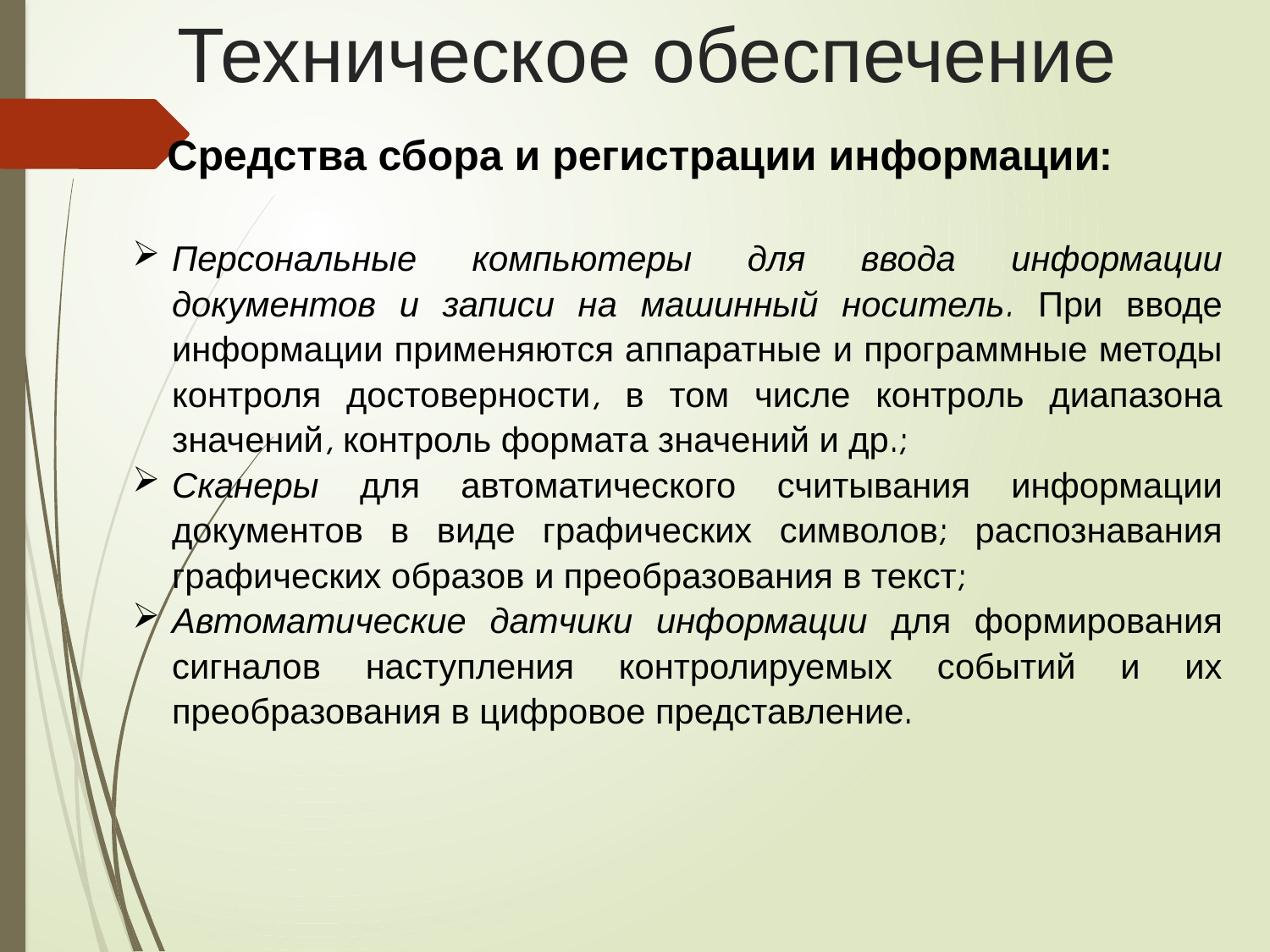

# Техническое обеспечение
Средства сбора и регистрации информации:

Персональные компьютеры для ввода информации документов и записи на машинный носитель. При вводе информации применяются аппаратные и программные методы контроля достоверности, в том числе контроль диапазона значений, контроль формата значений и др.;
Сканеры для автоматического считывания информации документов в виде графических символов; распознавания графических образов и преобразования в текст;
Автоматические датчики информации для формирования сигналов наступления контролируемых событий и их преобразования в цифровое представление.